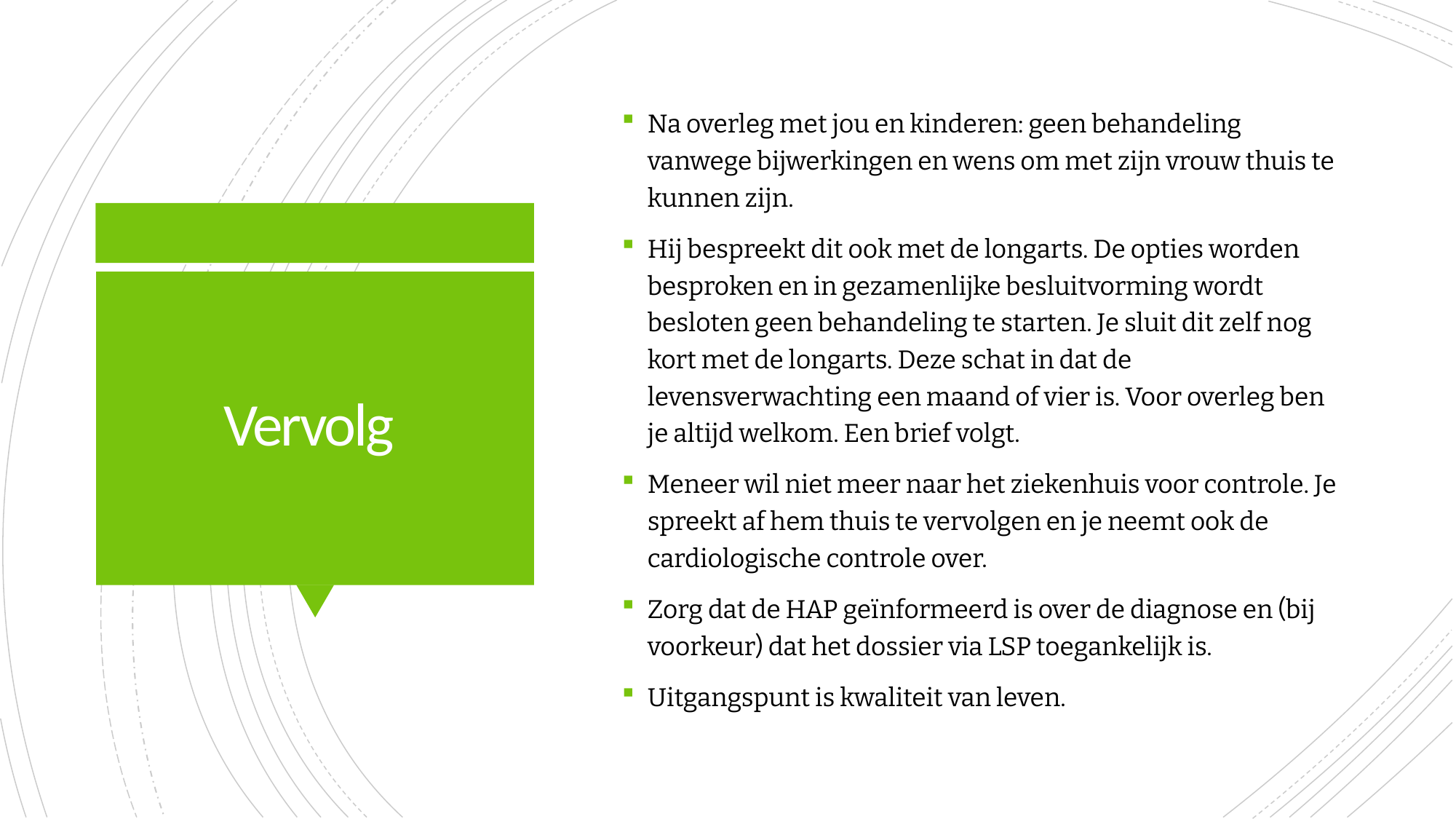

Na overleg met jou en kinderen: geen behandeling vanwege bijwerkingen en wens om met zijn vrouw thuis te kunnen zijn.
Hij bespreekt dit ook met de longarts. De opties worden besproken en in gezamenlijke besluitvorming wordt besloten geen behandeling te starten. Je sluit dit zelf nog kort met de longarts. Deze schat in dat de levensverwachting een maand of vier is. Voor overleg ben je altijd welkom. Een brief volgt.
Meneer wil niet meer naar het ziekenhuis voor controle. Je spreekt af hem thuis te vervolgen en je neemt ook de cardiologische controle over.
Zorg dat de HAP geïnformeerd is over de diagnose en (bij voorkeur) dat het dossier via LSP toegankelijk is.
Uitgangspunt is kwaliteit van leven.

# Vervolg